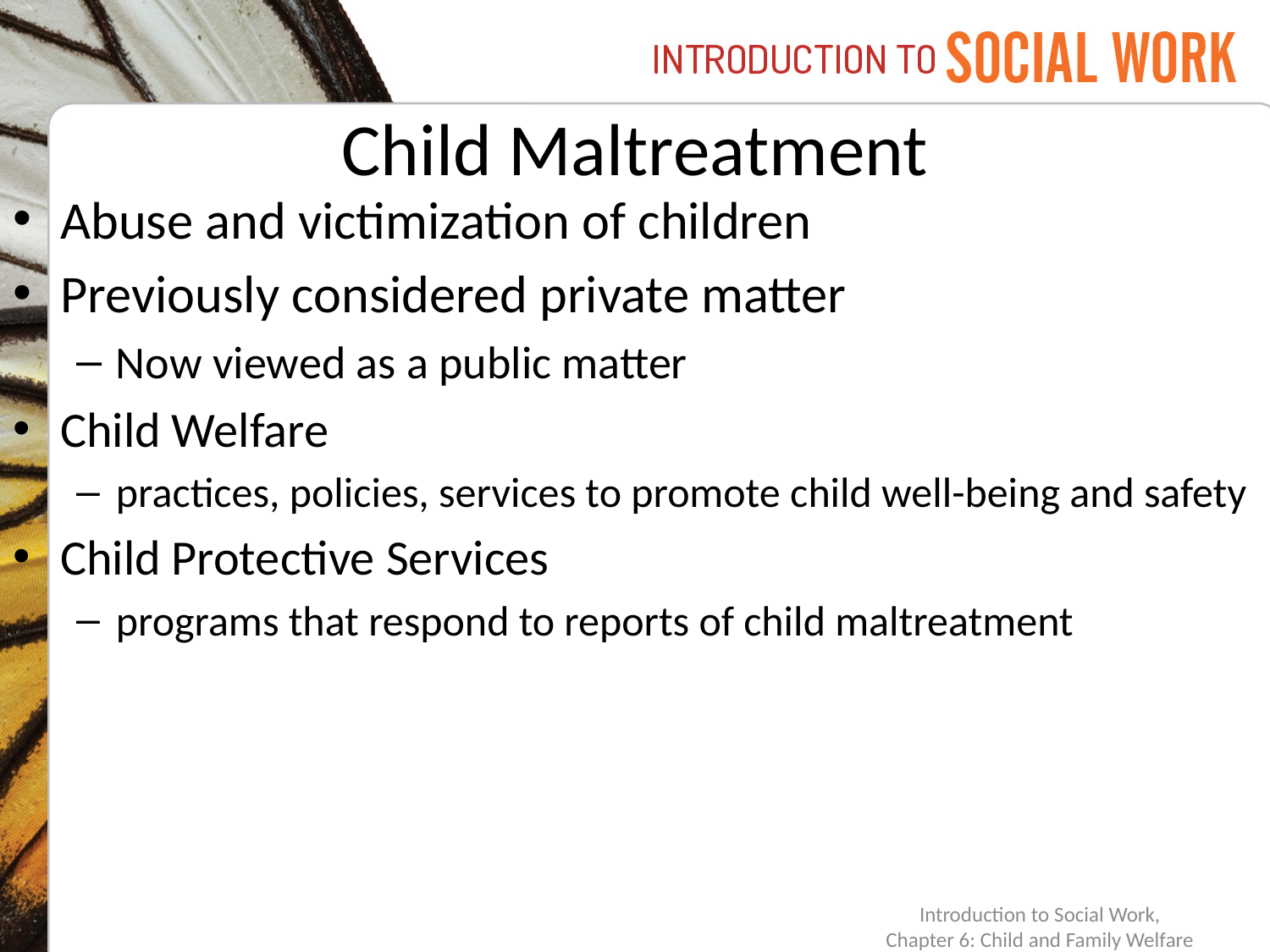

# Child Maltreatment
Abuse and victimization of children
Previously considered private matter
Now viewed as a public matter
Child Welfare
practices, policies, services to promote child well-being and safety
Child Protective Services
programs that respond to reports of child maltreatment

Introduction to Social Work,
Chapter 6: Child and Family Welfare